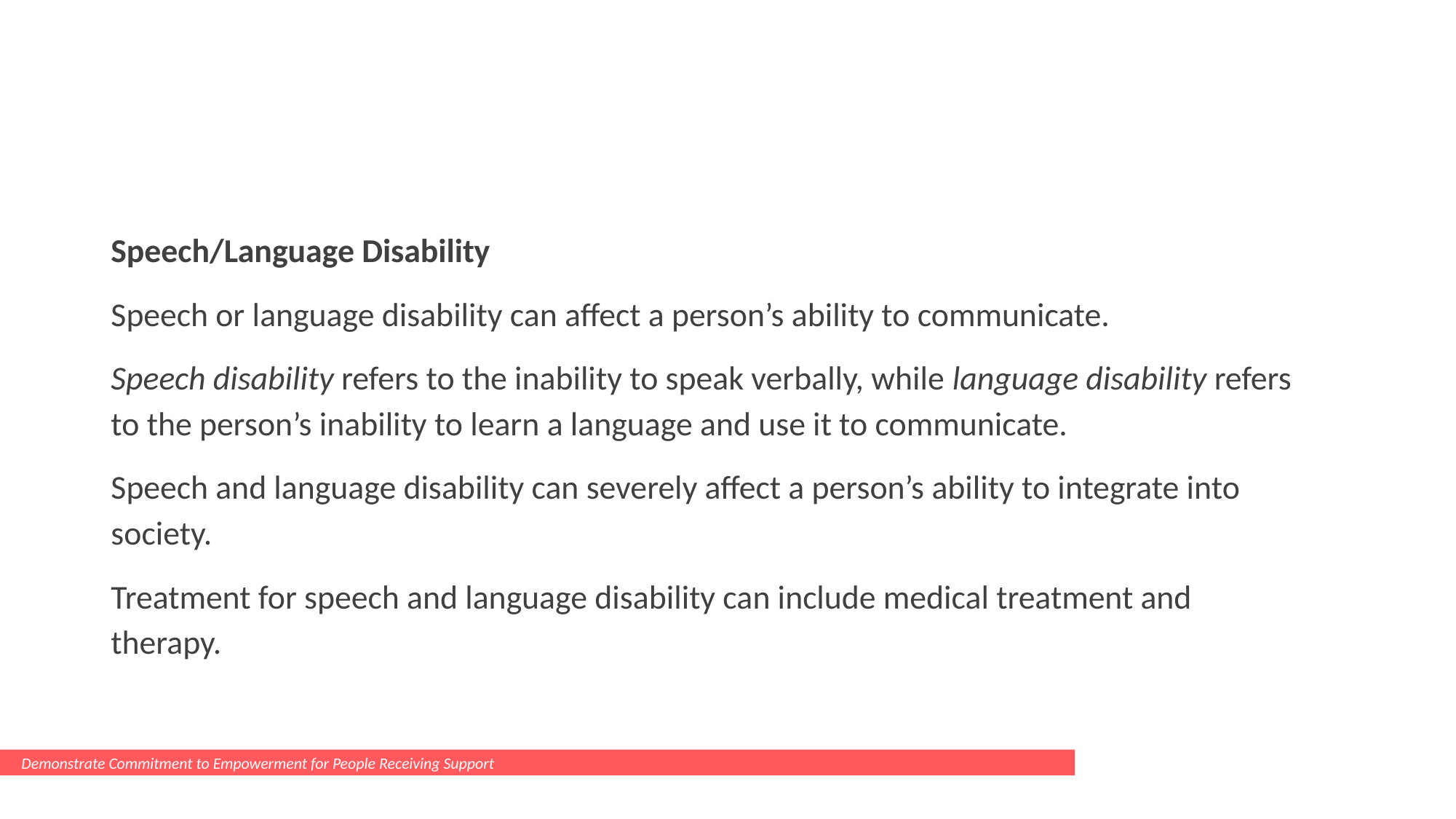

#
Speech/Language Disability
Speech or language disability can affect a person’s ability to communicate.
Speech disability refers to the inability to speak verbally, while language disability refers to the person’s inability to learn a language and use it to communicate.
Speech and language disability can severely affect a person’s ability to integrate into society.
Treatment for speech and language disability can include medical treatment and therapy.
Demonstrate Commitment to Empowerment for People Receiving Support